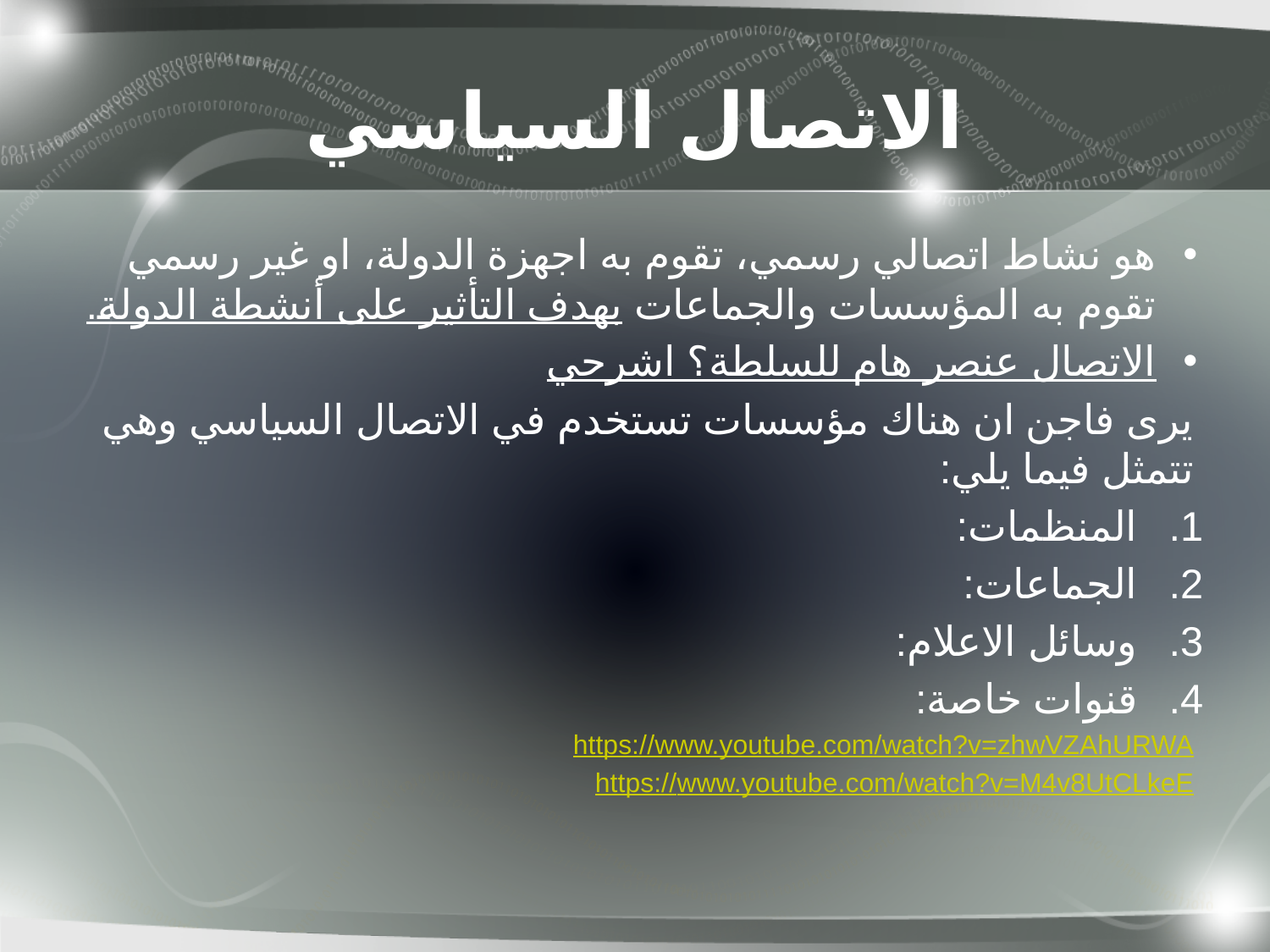

# الاتصال السياسي
هو نشاط اتصالي رسمي، تقوم به اجهزة الدولة، او غير رسمي تقوم به المؤسسات والجماعات بهدف التأثير على أنشطة الدولة.
الاتصال عنصر هام للسلطة؟ اشرحي
يرى فاجن ان هناك مؤسسات تستخدم في الاتصال السياسي وهي تتمثل فيما يلي:
المنظمات:
الجماعات:
وسائل الاعلام:
قنوات خاصة:
https://www.youtube.com/watch?v=zhwVZAhURWA
https://www.youtube.com/watch?v=M4v8UtCLkeE